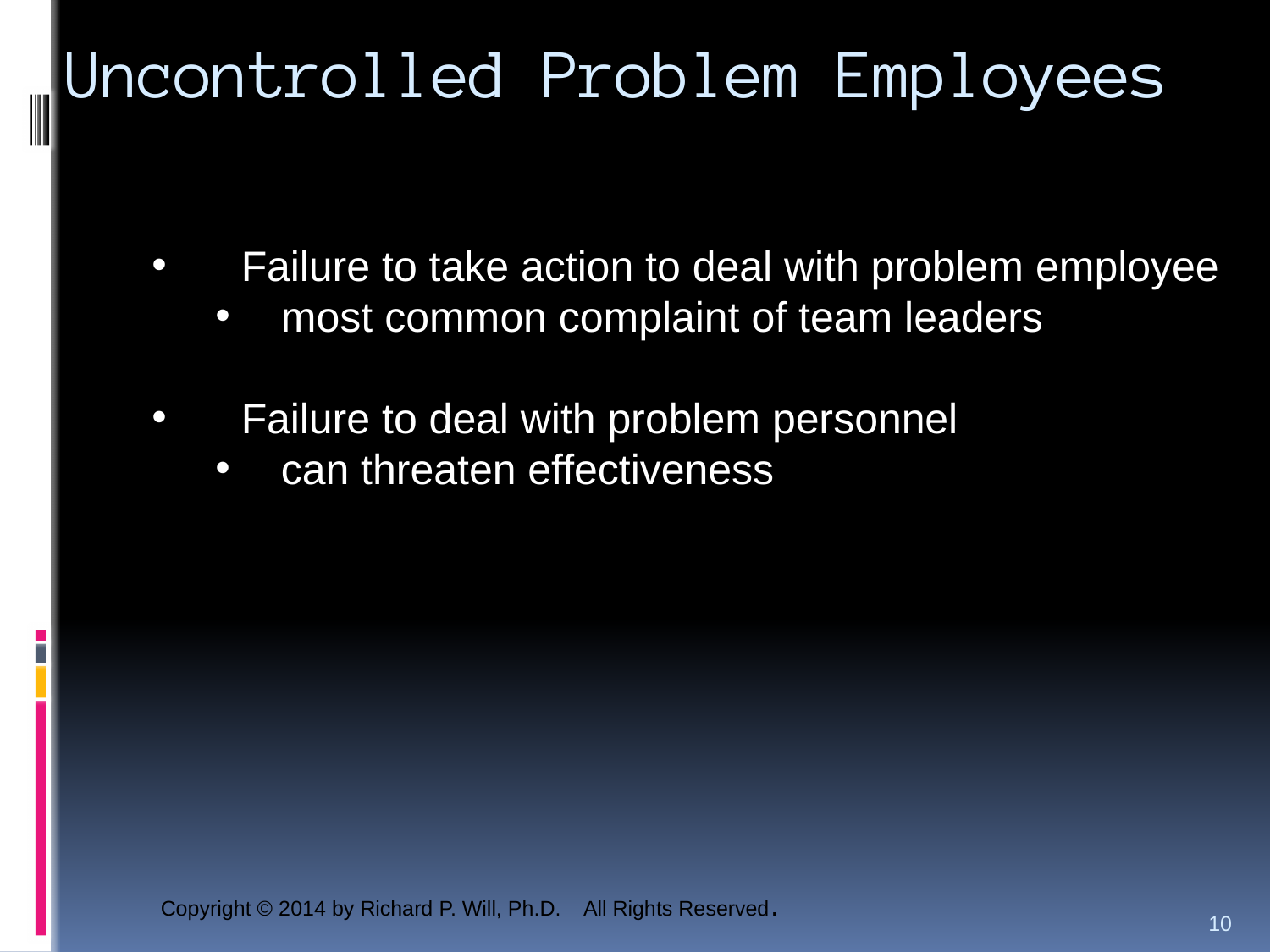

# Uncontrolled Problem Employees
     Failure to take action to deal with problem employee
   most common complaint of team leaders

     Failure to deal with problem personnel
   can threaten effectiveness

10